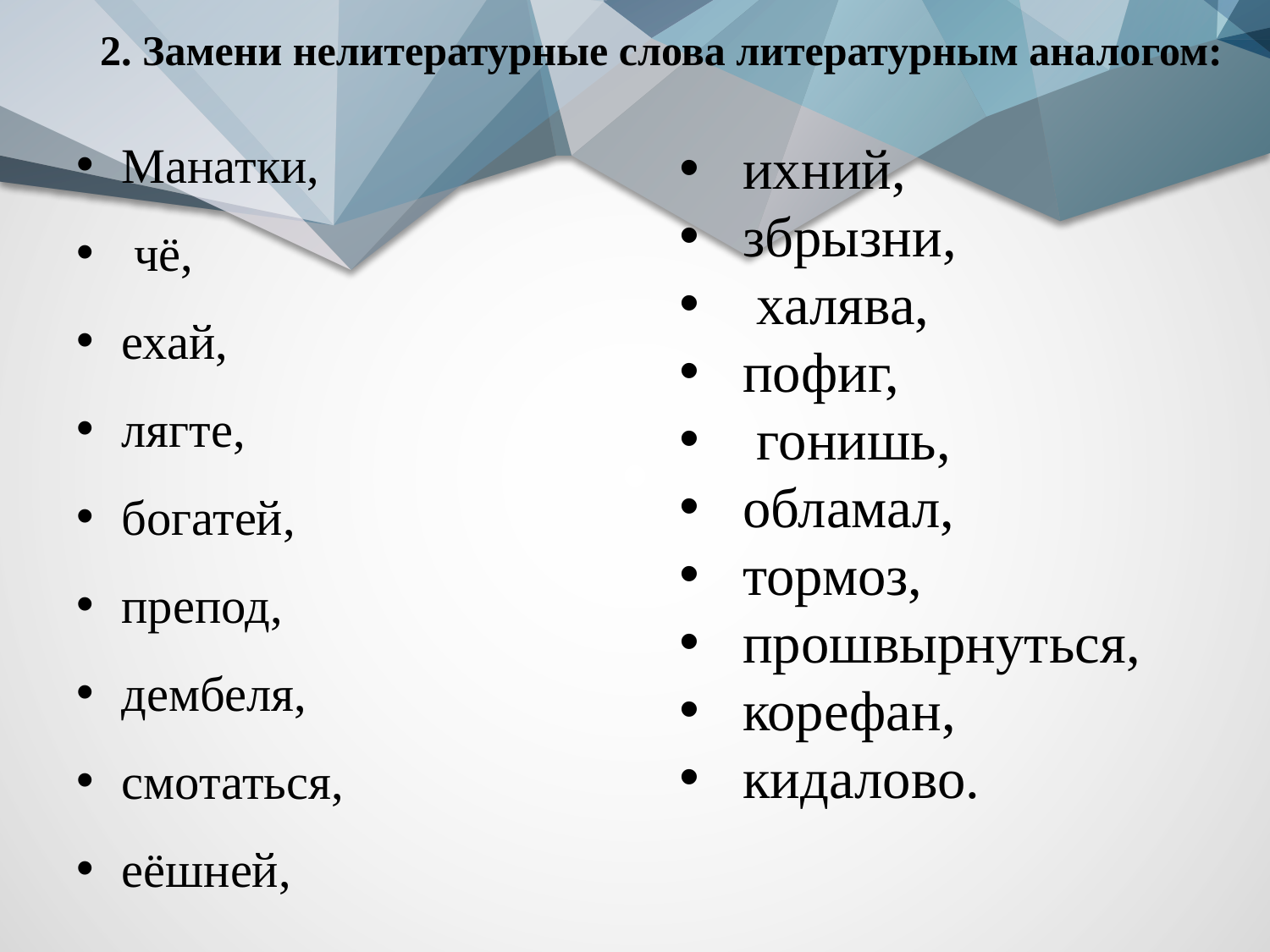

# 2. Замени нелитературные слова литературным аналогом:
Манатки,
 чё,
ехай,
лягте,
богатей,
препод,
дембеля,
смотаться,
еёшней,
ихний,
збрызни,
 халява,
пофиг,
 гонишь,
обламал,
тормоз,
прошвырнуться,
корефан,
кидалово.